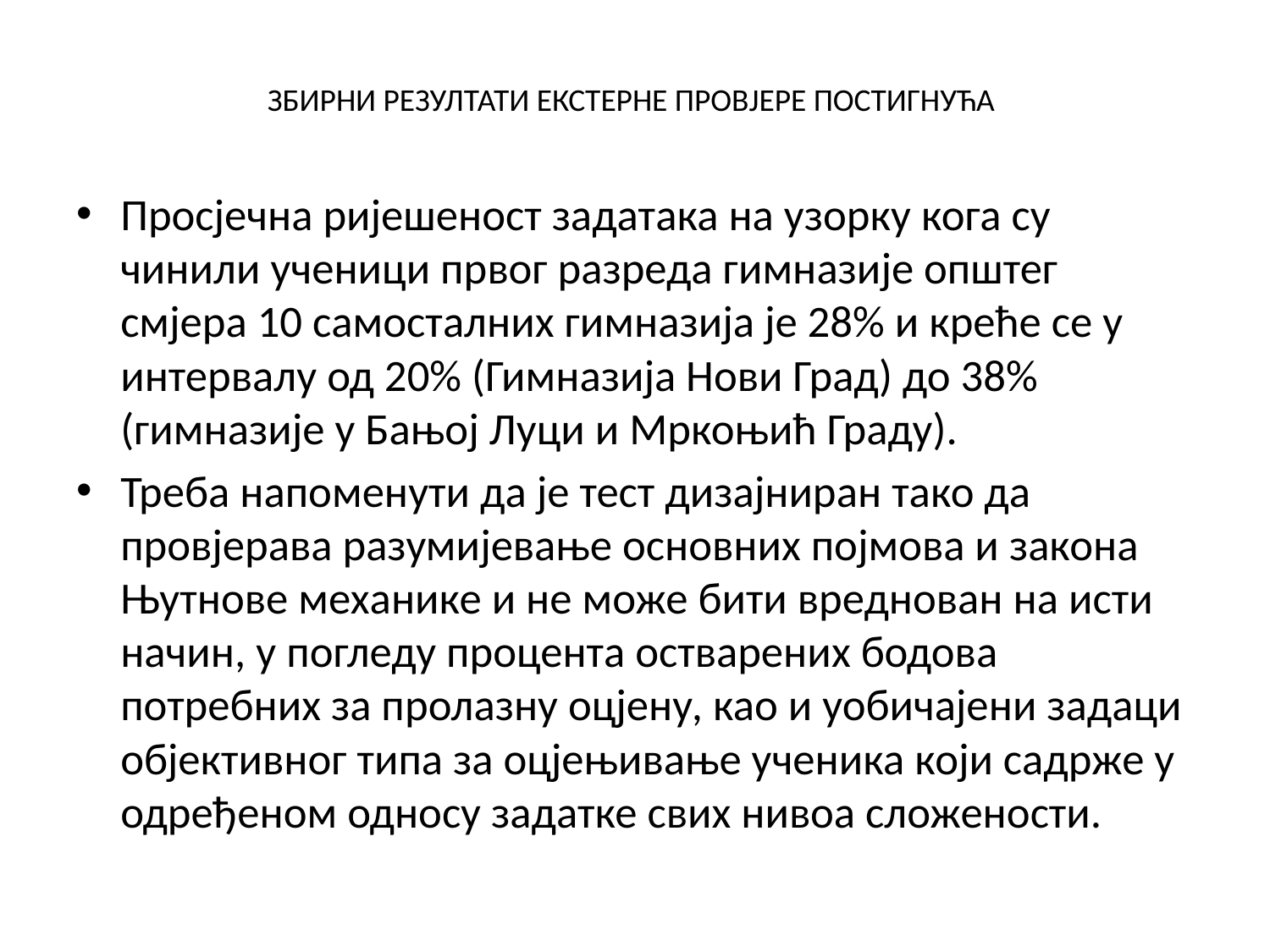

# ЗБИРНИ РЕЗУЛТАТИ ЕКСТЕРНЕ ПРОВЈЕРЕ ПОСТИГНУЋА
Просјечна ријешеност задатака на узорку кога су чинили ученици првог разреда гимназије општег смјера 10 самосталних гимназија је 28% и креће се у интервалу од 20% (Гимназија Нови Град) до 38% (гимназије у Бањој Луци и Мркоњић Граду).
Треба напоменути да је тест дизајниран тако да провјерава разумијевање основних појмова и закона Њутнове механике и не може бити вреднован на исти начин, у погледу процента остварених бодова потребних за пролазну оцјену, као и уобичајени задаци објективног типа за оцјењивање ученика који садрже у одређеном односу задатке свих нивоа сложености.